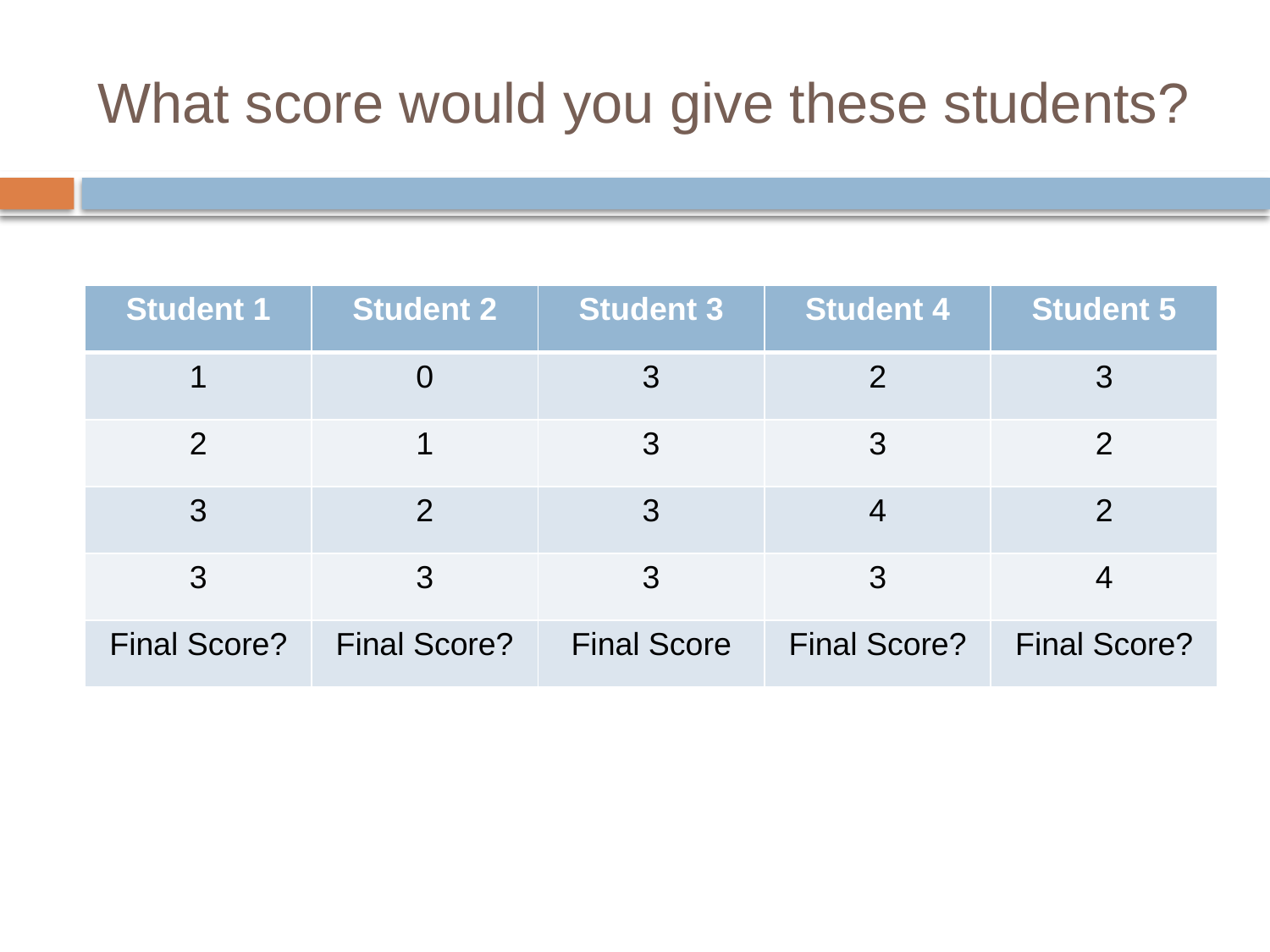

# What score would you give these students?
| Student 1 | Student 2 | Student 3 | Student 4 | Student 5 |
| --- | --- | --- | --- | --- |
| 1 | 0 | 3 | 2 | 3 |
| 2 | 1 | 3 | 3 | 2 |
| 3 | 2 | 3 | 4 | 2 |
| 3 | 3 | 3 | 3 | 4 |
| Final Score? | Final Score? | Final Score | Final Score? | Final Score? |